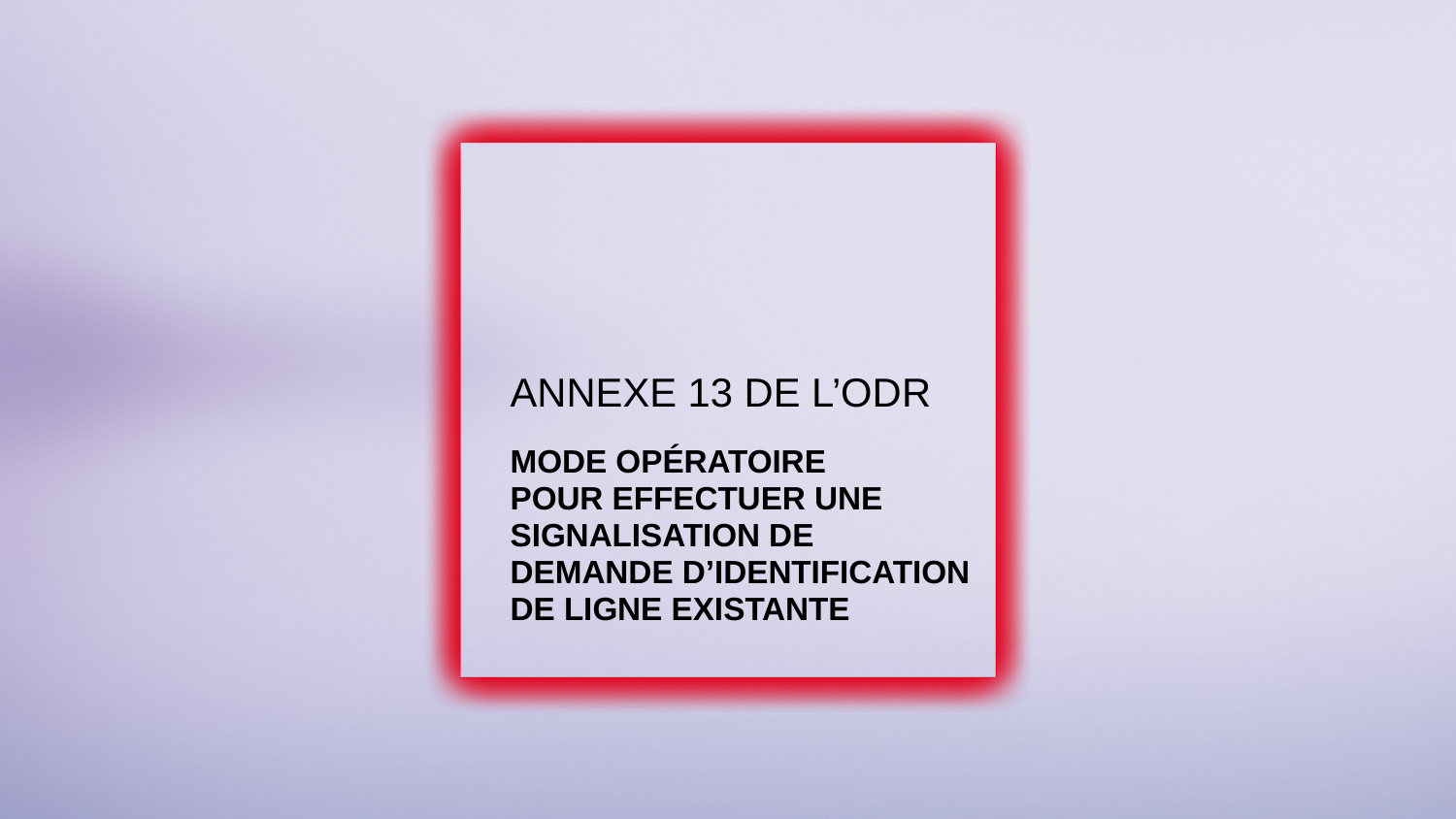

# Annexe 13 de l’ODR
Mode opératoire
pour effectuer une signalisation de demande d’identification de Ligne existante